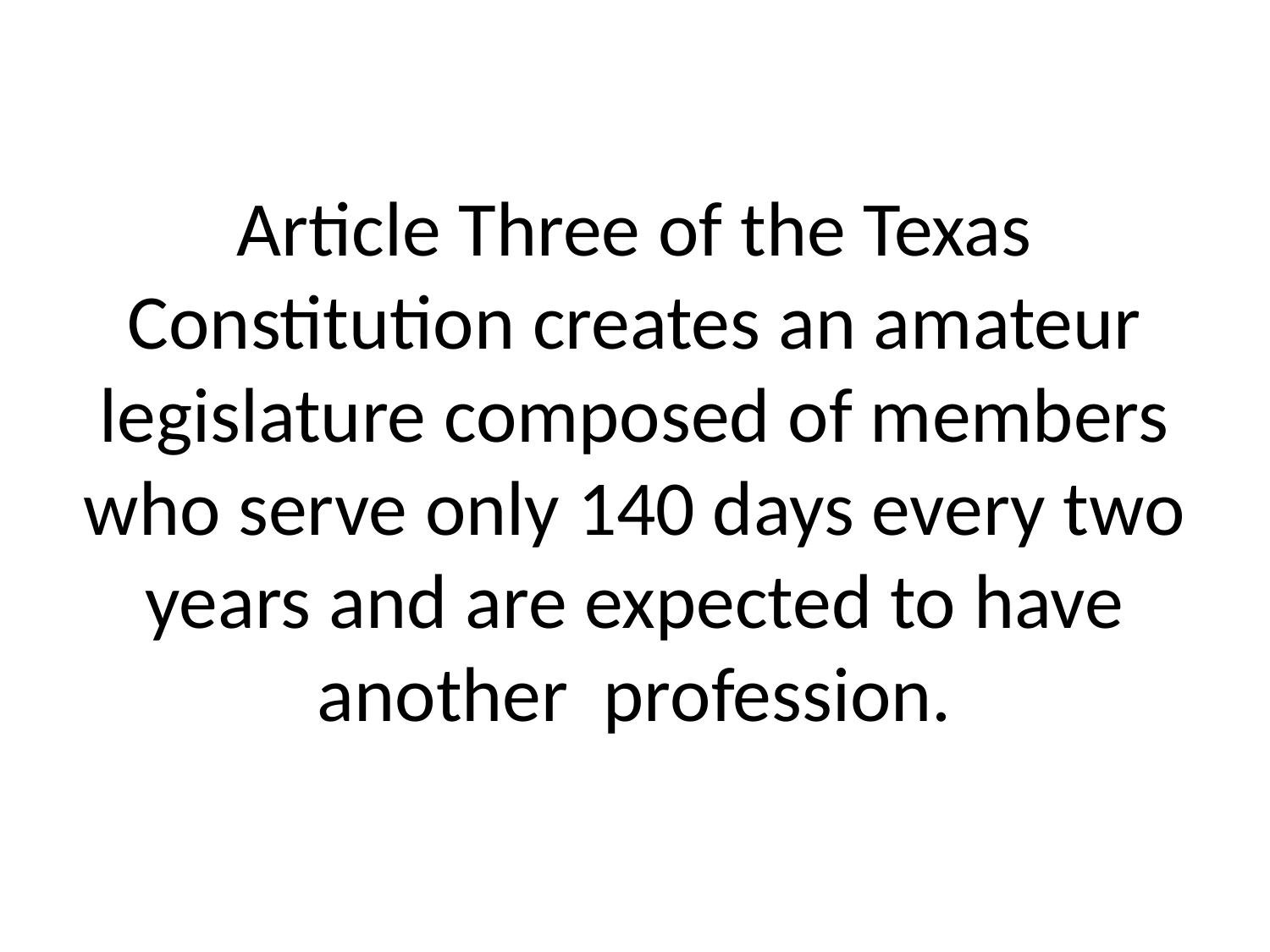

# Article Three of the Texas Constitution creates an amateur legislature composed of members who serve only 140 days every two years and are expected to have another  profession.